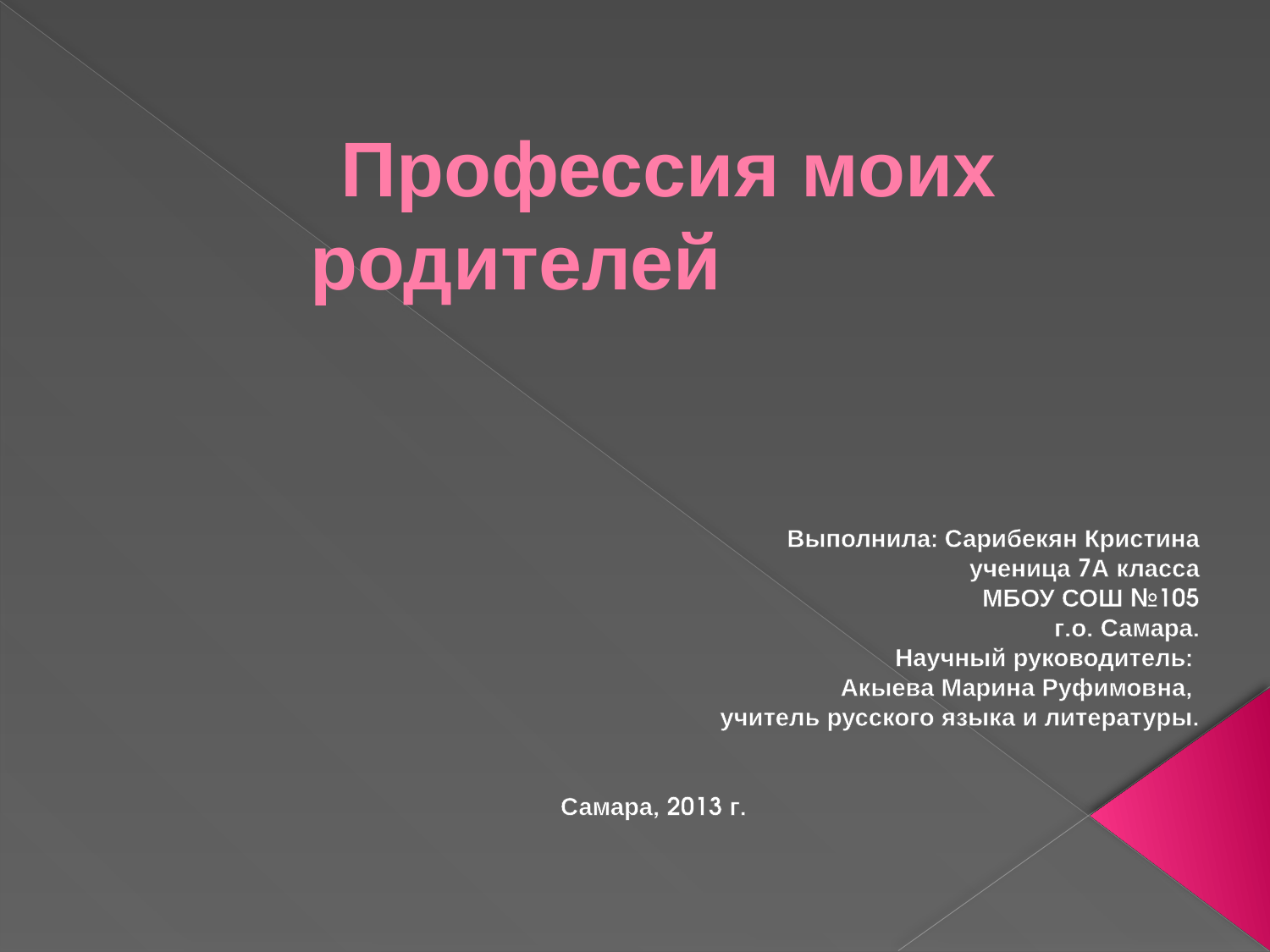

# Профессия моих родителей
Выполнила: Сарибекян Кристина
ученица 7А класса
МБОУ СОШ №105
г.о. Самара.
Научный руководитель:
Акыева Марина Руфимовна,
учитель русского языка и литературы.

Самара, 2013 г.